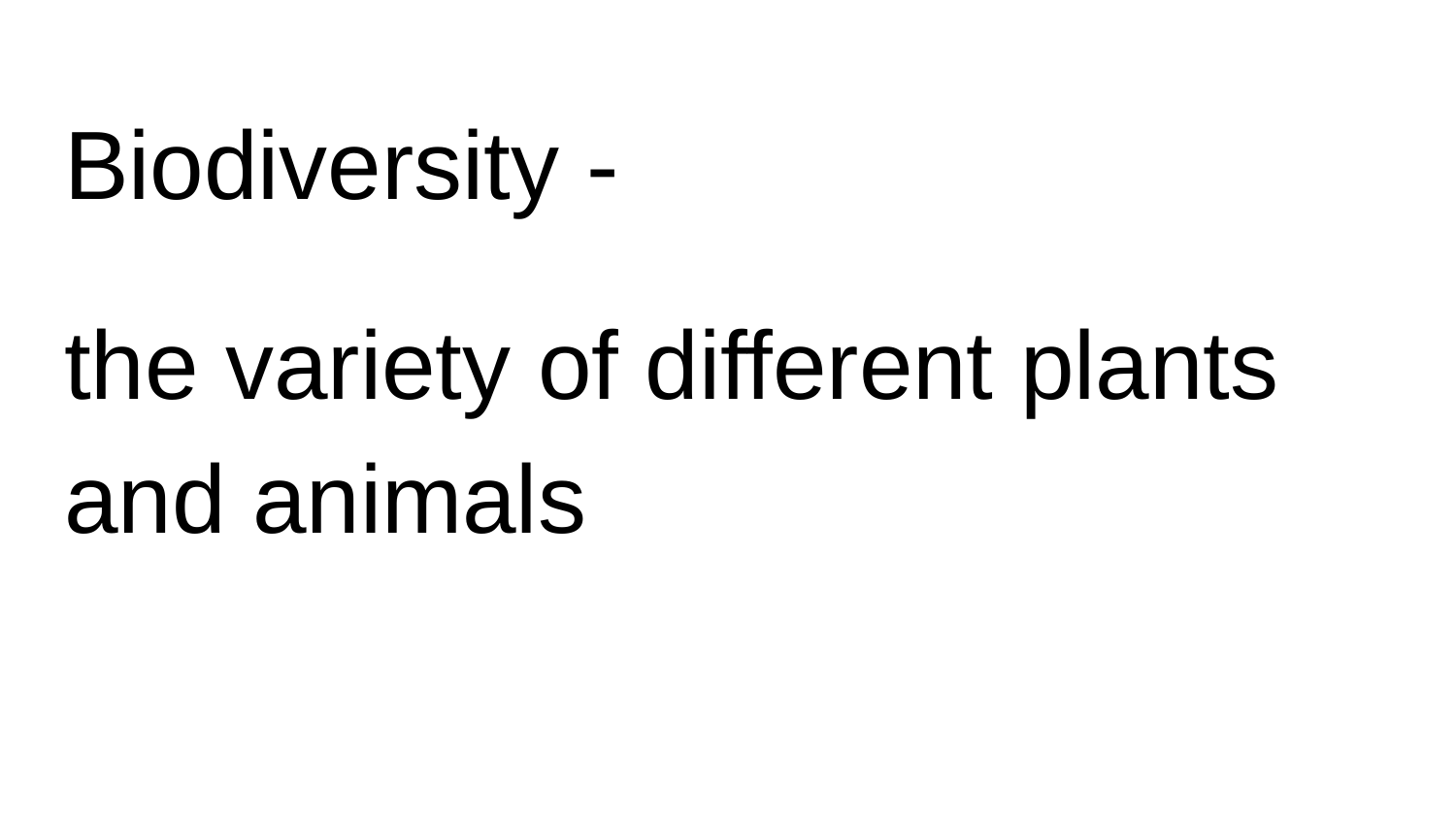

# Biodiversity -

the variety of different plants and animals